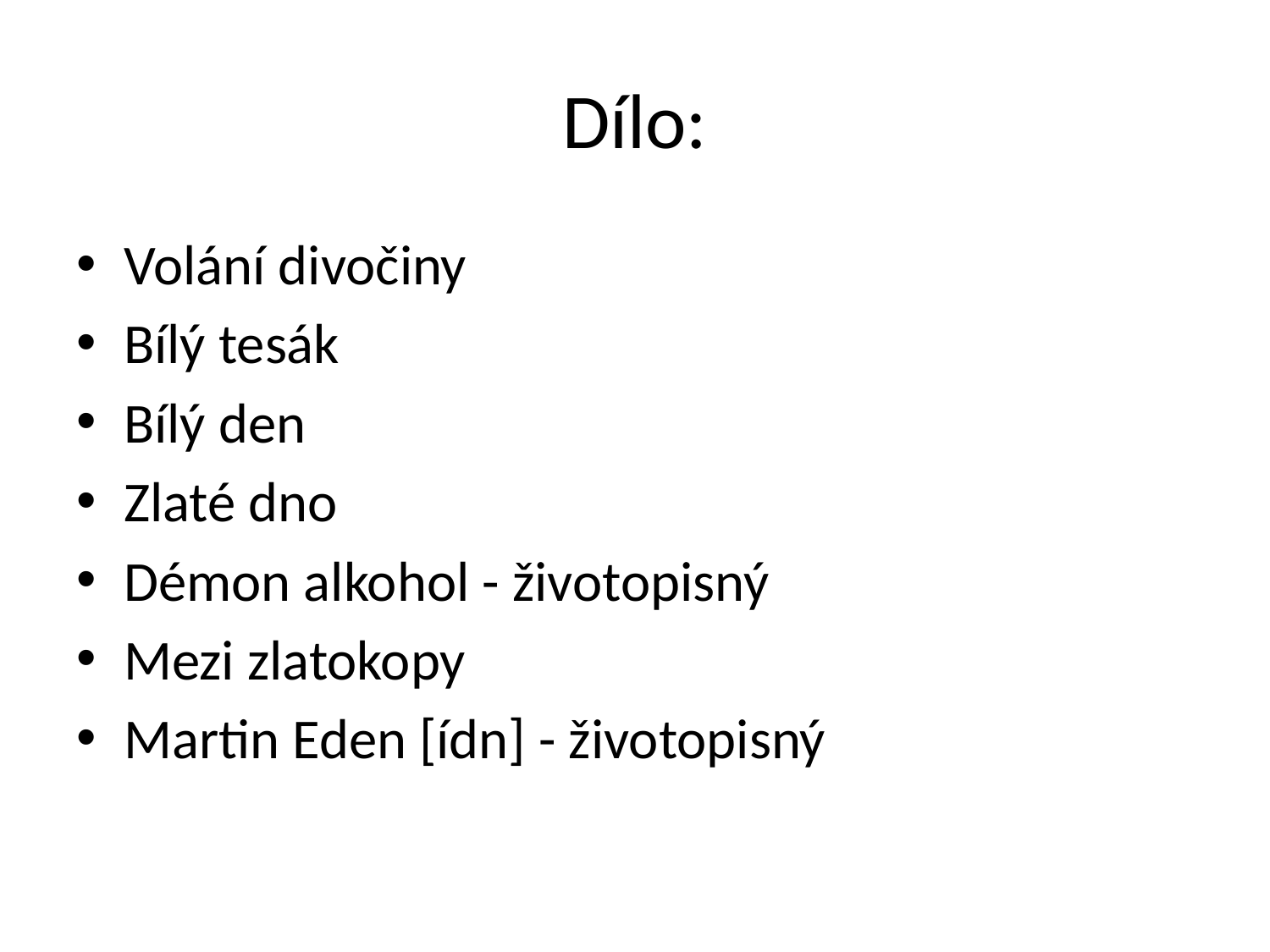

# Dílo:
Volání divočiny
Bílý tesák
Bílý den
Zlaté dno
Démon alkohol - životopisný
Mezi zlatokopy
Martin Eden [ídn] - životopisný